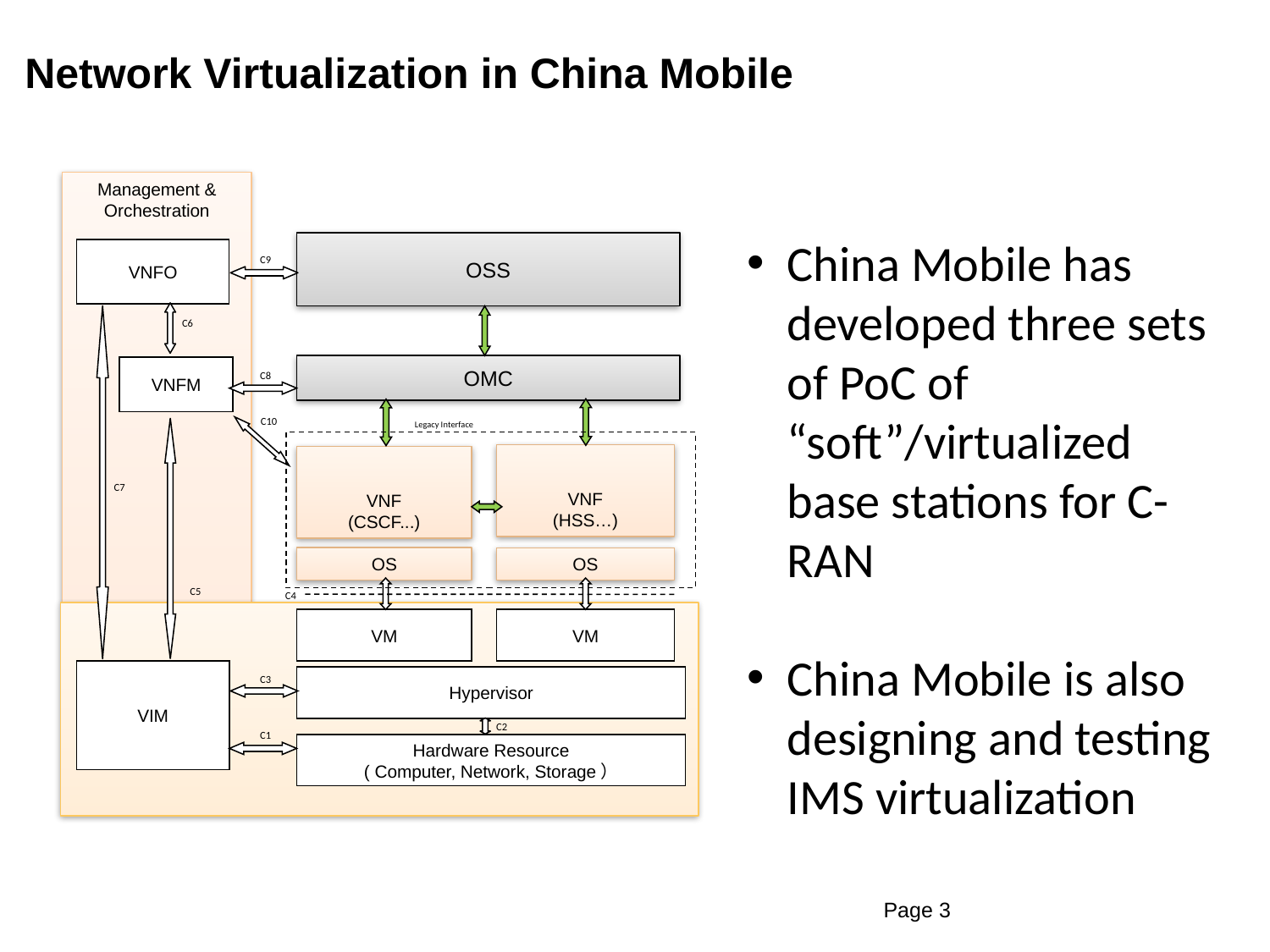

# Network Virtualization in China Mobile
Management & Orchestration

OSS
VNFO
C9

C6

C8
OMC
VNFM

Legacy Interface
C10

VNF
(HSS…)
VNF
(CSCF...)
C7

OS
OS
C5
C4

VM
VM
C3
VIM
Hypervisor

C2
C1

Hardware Resource
( Computer, Network, Storage）

China Mobile has developed three sets of PoC of “soft”/virtualized base stations for C-RAN

China Mobile is also designing and testing IMS virtualization